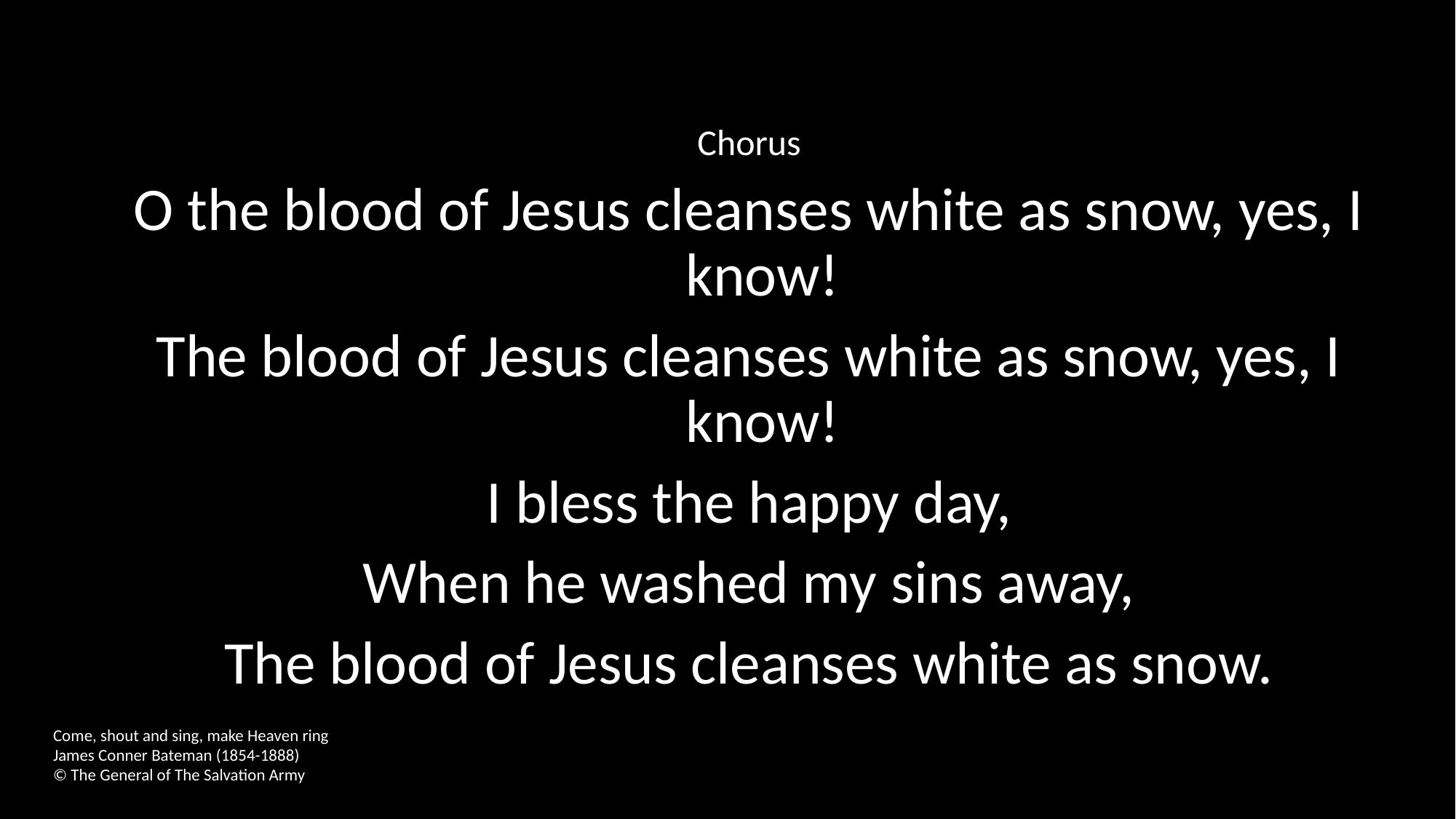

Chorus
O the blood of Jesus cleanses white as snow, yes, I know!
The blood of Jesus cleanses white as snow, yes, I know!
I bless the happy day,
When he washed my sins away,
The blood of Jesus cleanses white as snow.
Come, shout and sing, make Heaven ring
James Conner Bateman (1854-1888)
© The General of The Salvation Army